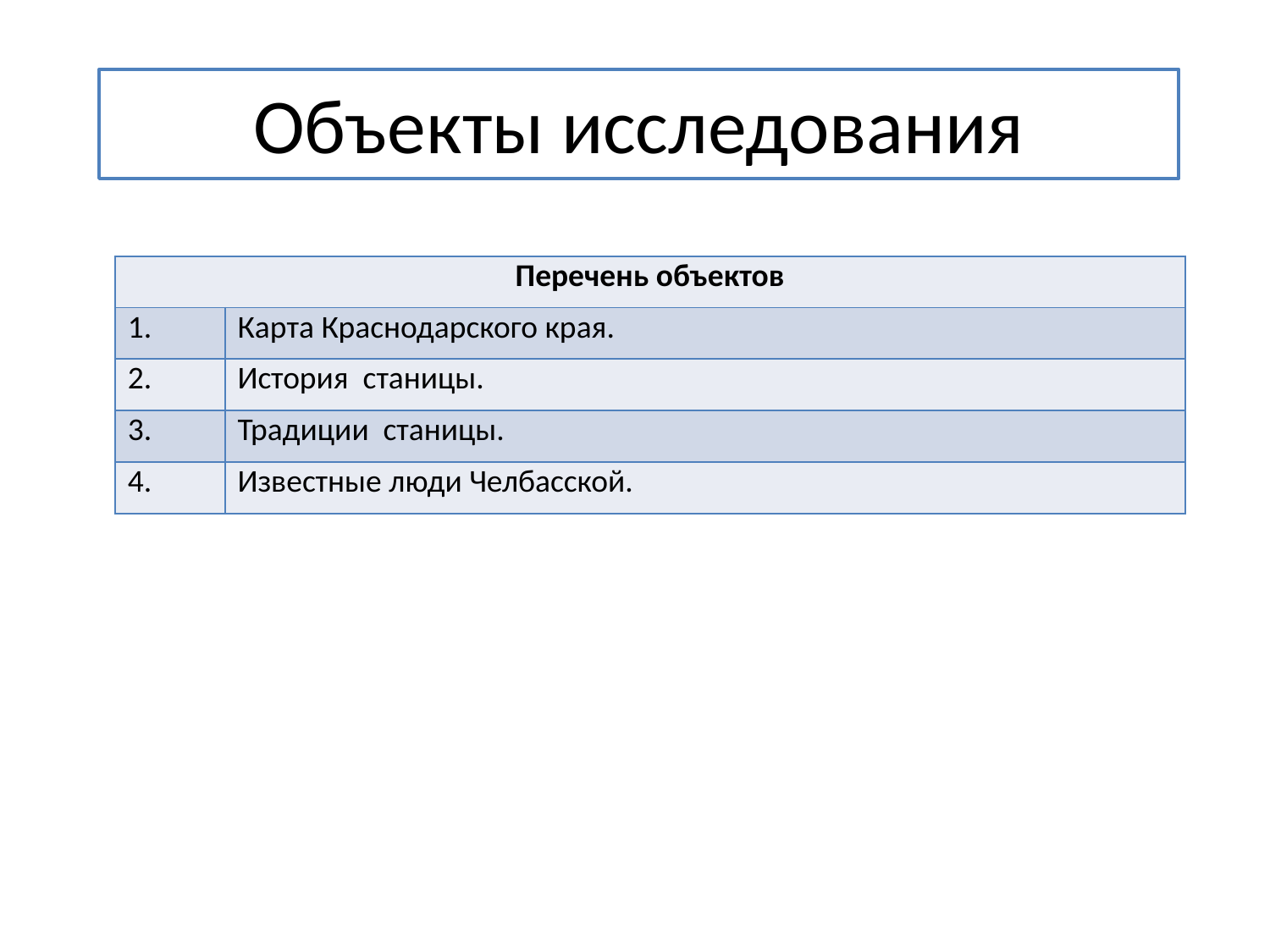

Объекты исследования
| Перечень объектов |  |
| --- | --- |
| 1. | Карта Краснодарского края. |
| 2. | История станицы. |
| 3. | Традиции станицы. |
| 4. | Известные люди Челбасской. |